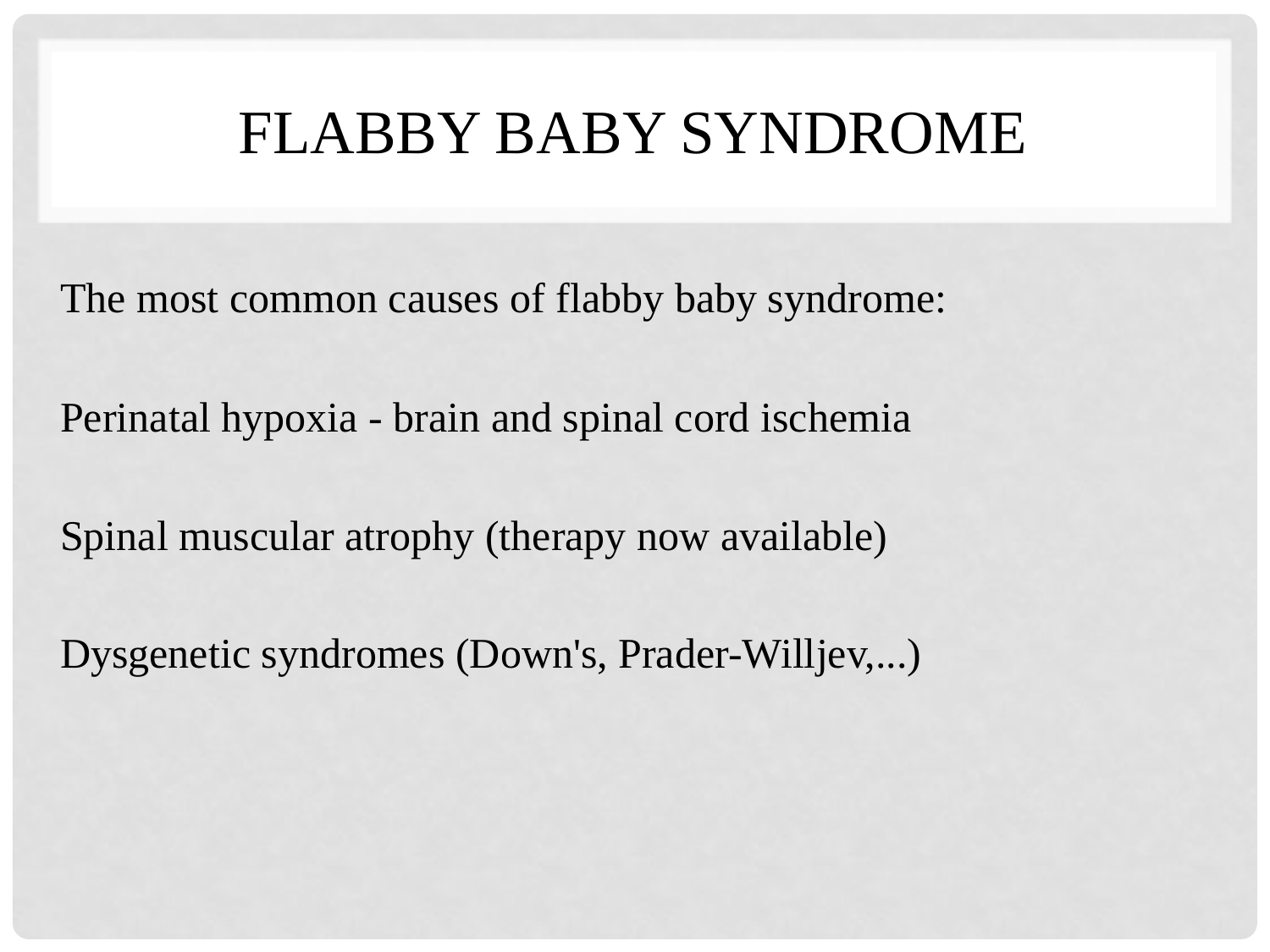

# Flabby baby syndrome
The most common causes of flabby baby syndrome:

Perinatal hypoxia - brain and spinal cord ischemia

Spinal muscular atrophy (therapy now available)

Dysgenetic syndromes (Down's, Prader-Willjev,...)